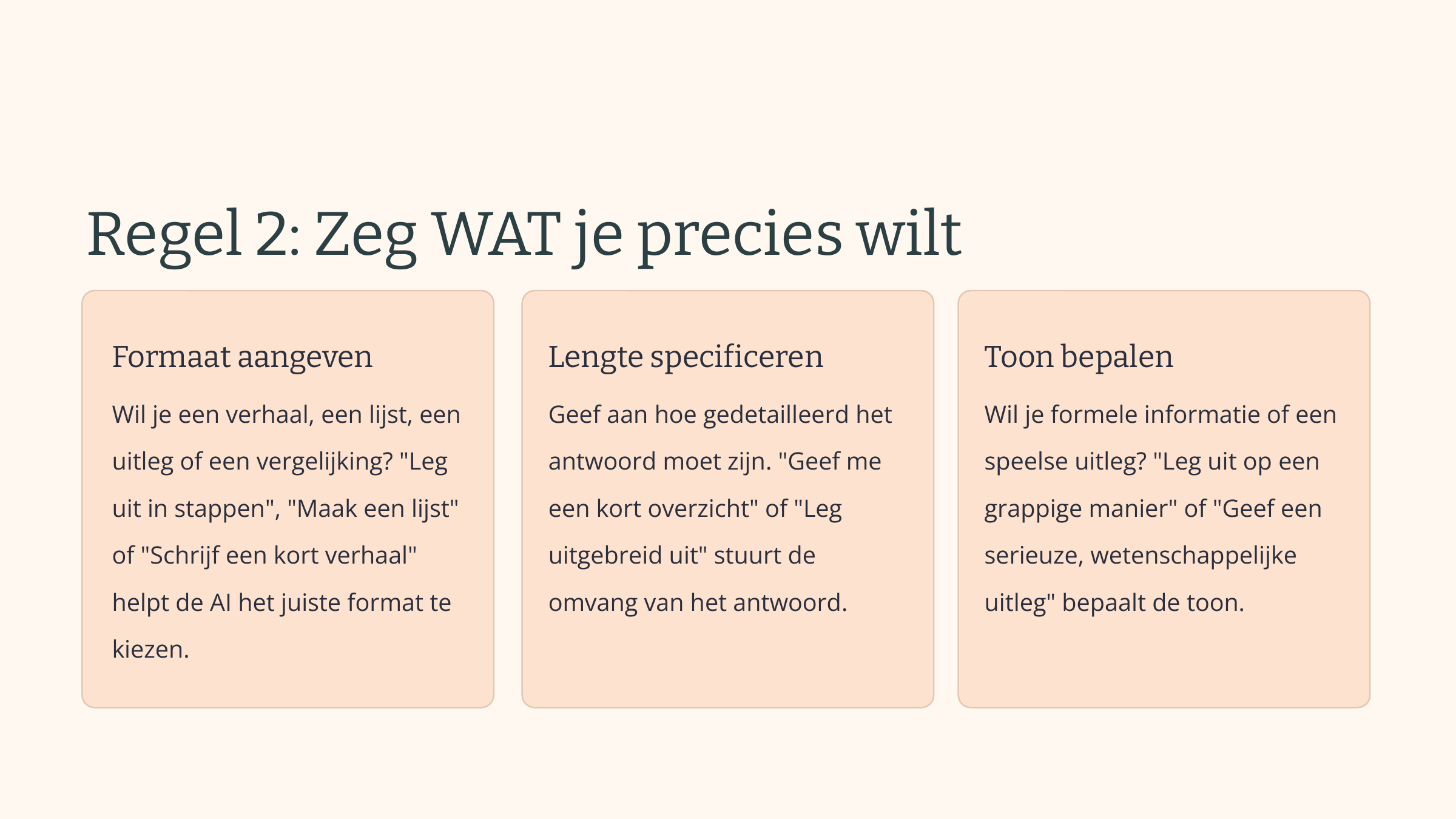

Regel 2: Zeg WAT je precies wilt

Formaat aangeven
Lengte specificeren
Toon bepalen
Wil je een verhaal, een lijst, een uitleg of een vergelijking? "Leg uit in stappen", "Maak een lijst" of "Schrijf een kort verhaal" helpt de AI het juiste format te kiezen.
Geef aan hoe gedetailleerd het antwoord moet zijn. "Geef me een kort overzicht" of "Leg uitgebreid uit" stuurt de omvang van het antwoord.
Wil je formele informatie of een speelse uitleg? "Leg uit op een grappige manier" of "Geef een serieuze, wetenschappelijke uitleg" bepaalt de toon.